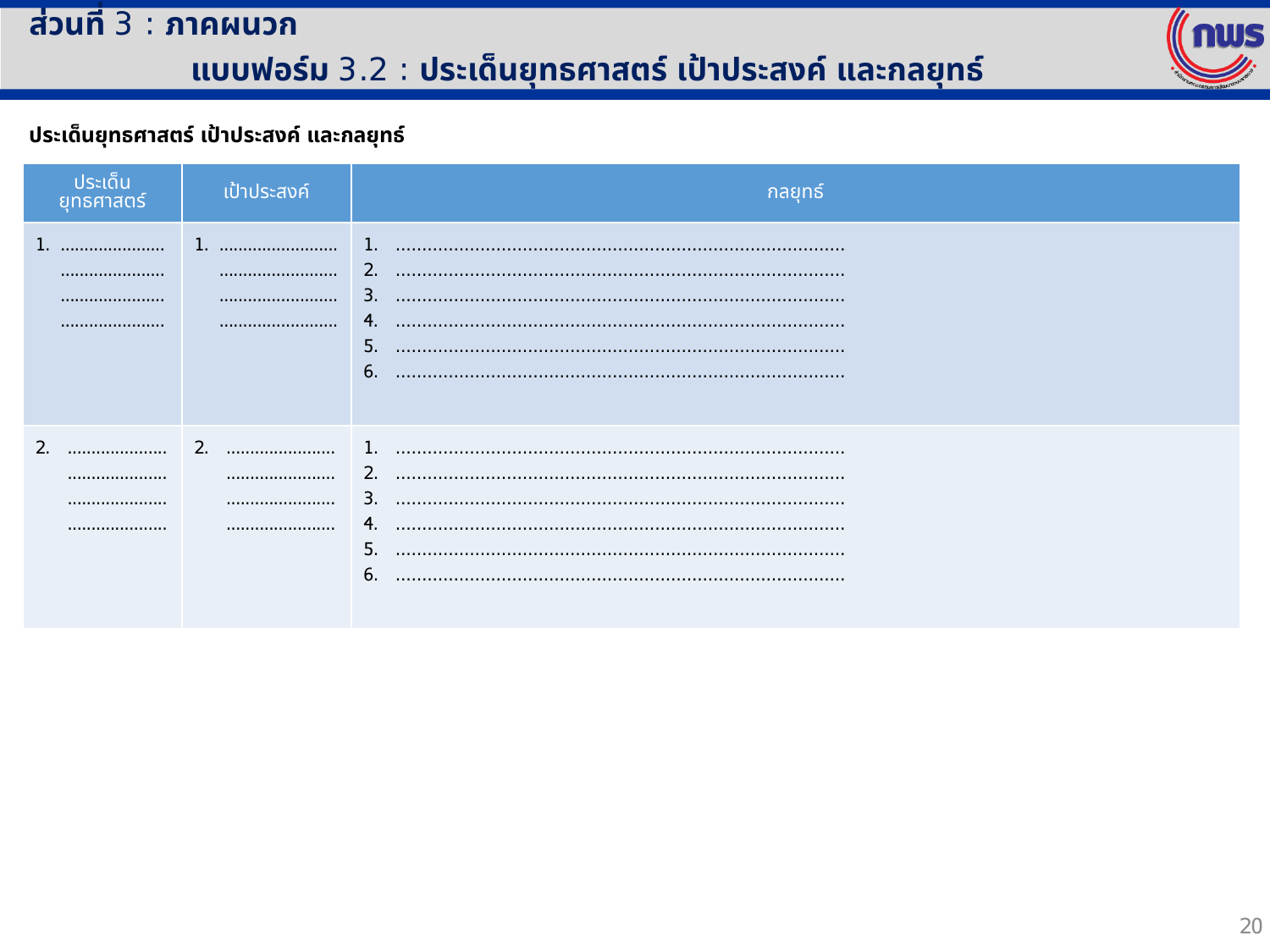

ส่วนที่ 3 : ภาคผนวก
	แบบฟอร์ม 3.2 : ประเด็นยุทธศาสตร์ เป้าประสงค์ และกลยุทธ์
ประเด็นยุทธศาสตร์ เป้าประสงค์ และกลยุทธ์
| ประเด็นยุทธศาสตร์ | เป้าประสงค์ | กลยุทธ์ |
| --- | --- | --- |
| ........................................................................................ | .................................................................................................... | ..................................................................................... ..................................................................................... ..................................................................................... ..................................................................................... ..................................................................................... ..................................................................................... |
| .................................................................................... | ............................................................................................ | ..................................................................................... ..................................................................................... ..................................................................................... ..................................................................................... ..................................................................................... ..................................................................................... |
20